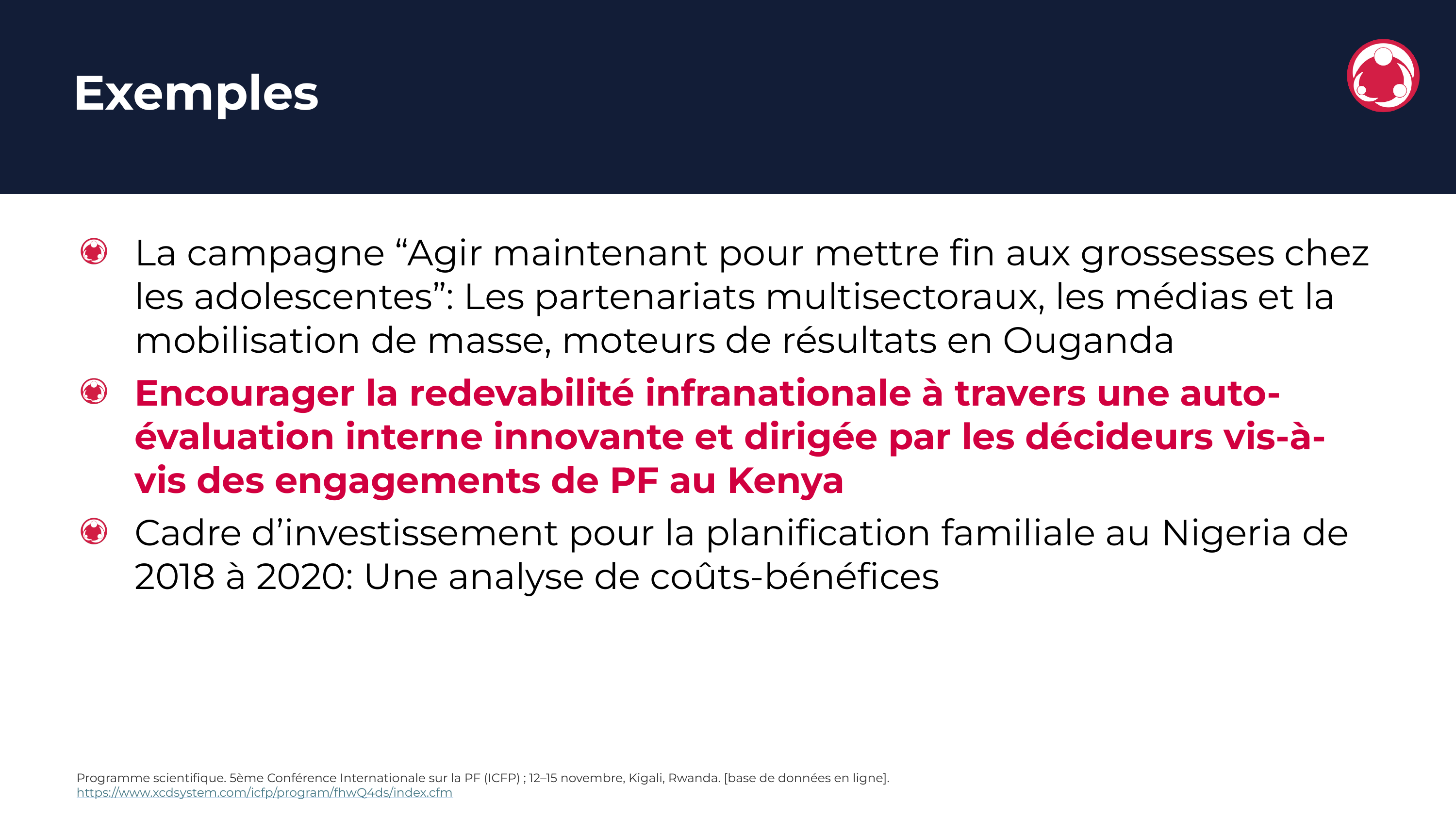

Exemples
La campagne “Agir maintenant pour mettre fin aux grossesses chez les adolescentes”: Les partenariats multisectoraux, les médias et la mobilisation de masse, moteurs de résultats en Ouganda
Encourager la redevabilité infranationale à travers une auto-évaluation interne innovante et dirigée par les décideurs vis-à-vis des engagements de PF au Kenya
Cadre d’investissement pour la planification familiale au Nigeria de 2018 à 2020: Une analyse de coûts-bénéfices
Programme scientifique. 5ème Conférence Internationale sur la PF (ICFP) ; 12–15 novembre, Kigali, Rwanda. [base de données en ligne]. https://www.xcdsystem.com/icfp/program/fhwQ4ds/index.cfm